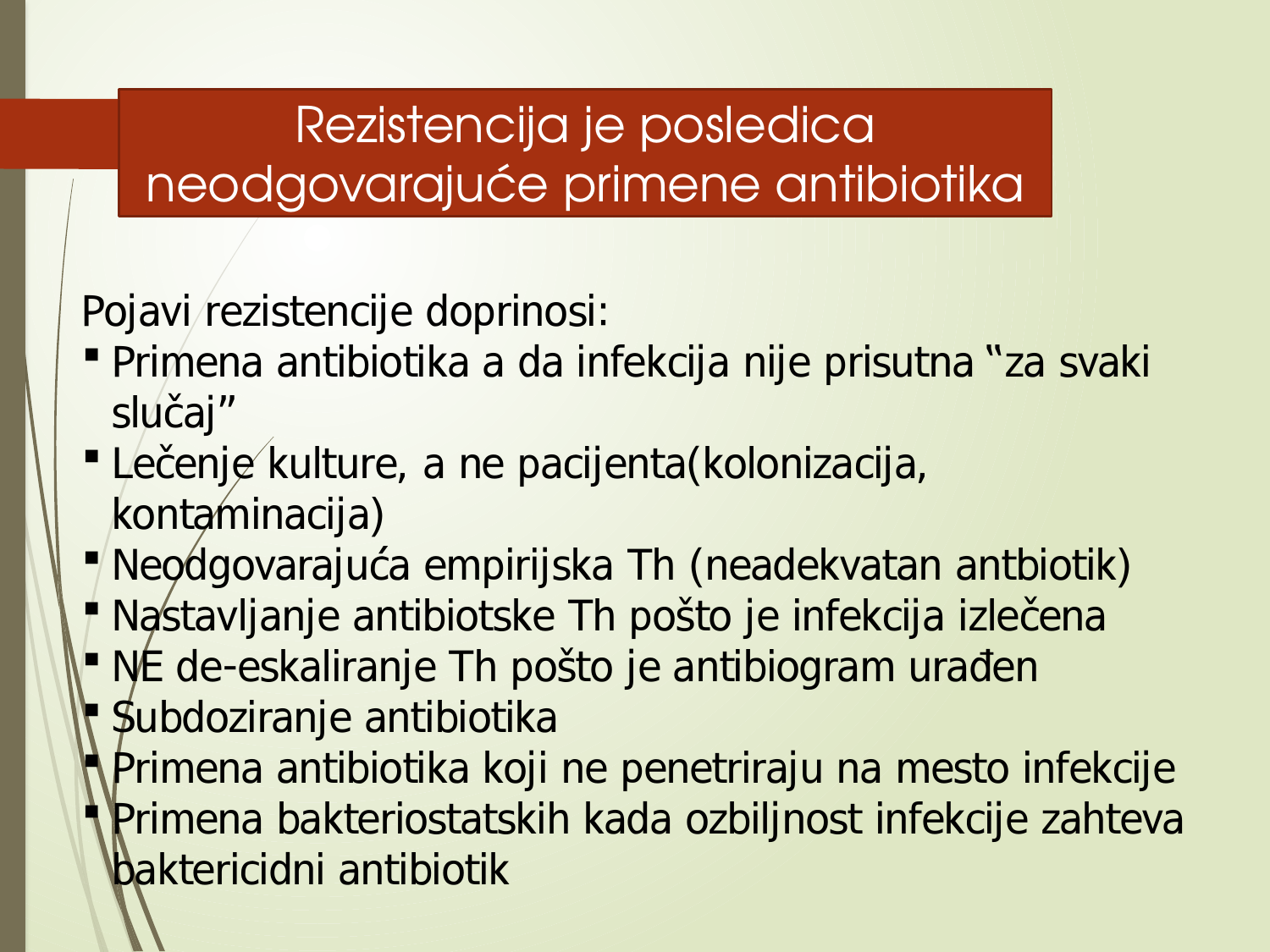

Rezistencija je posledica neodgovarajuće primene antibiotika
Pojavi rezistencije doprinosi:
Primena antibiotika a da infekcija nije prisutna “za svaki slučaj”
Lečenje kulture, a ne pacijenta(kolonizacija, kontaminacija)
Neodgovarajuća empirijska Th (neadekvatan antbiotik)
Nastavljanje antibiotske Th pošto je infekcija izlečena
NE de-eskaliranje Th pošto je antibiogram urađen
Subdoziranje antibiotika
Primena antibiotika koji ne penetriraju na mesto infekcije
Primena bakteriostatskih kada ozbiljnost infekcije zahteva baktericidni antibiotik